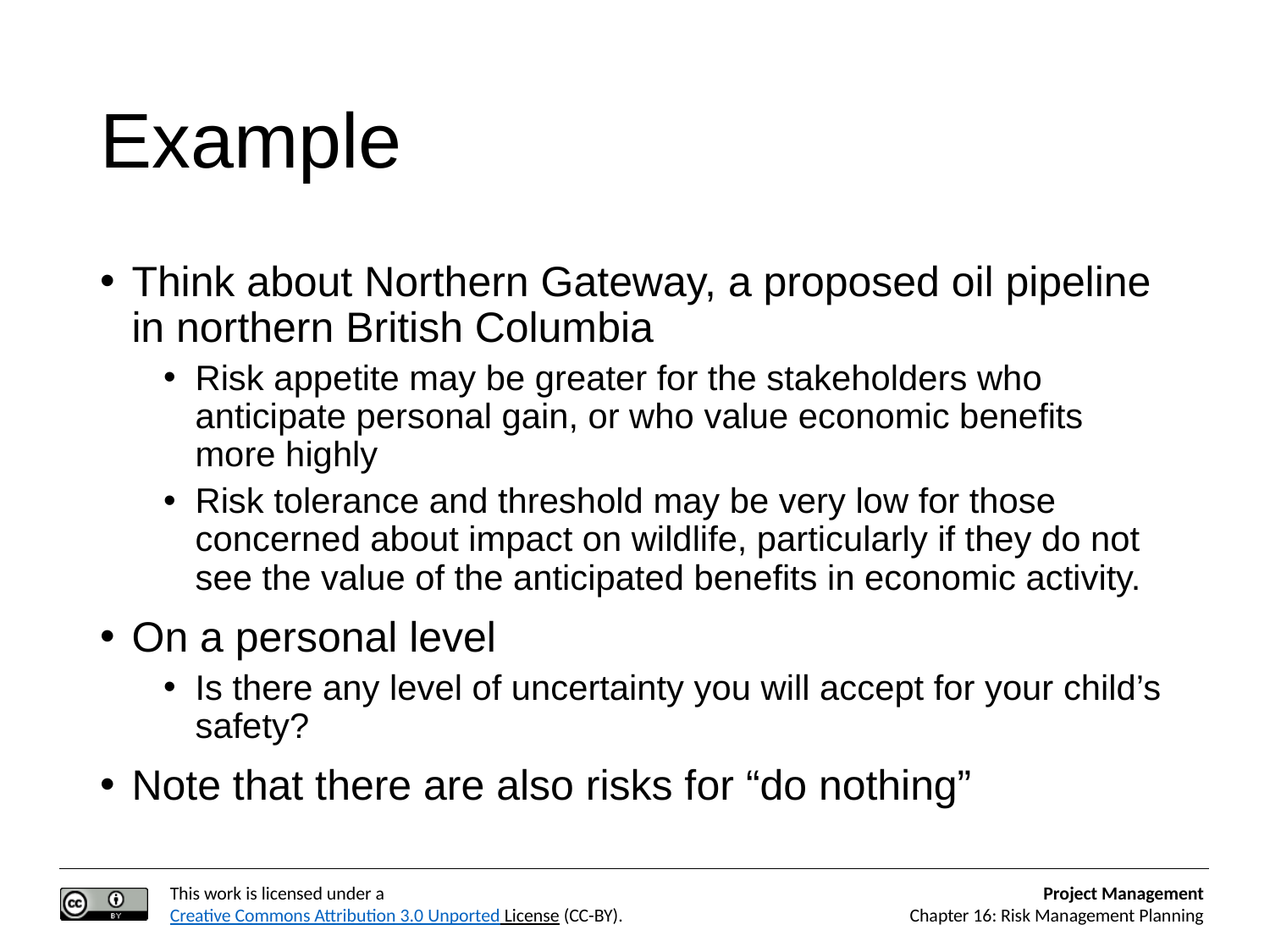

# Example
Think about Northern Gateway, a proposed oil pipeline in northern British Columbia
Risk appetite may be greater for the stakeholders who anticipate personal gain, or who value economic benefits more highly
Risk tolerance and threshold may be very low for those concerned about impact on wildlife, particularly if they do not see the value of the anticipated benefits in economic activity.
On a personal level
Is there any level of uncertainty you will accept for your child’s safety?
Note that there are also risks for “do nothing”